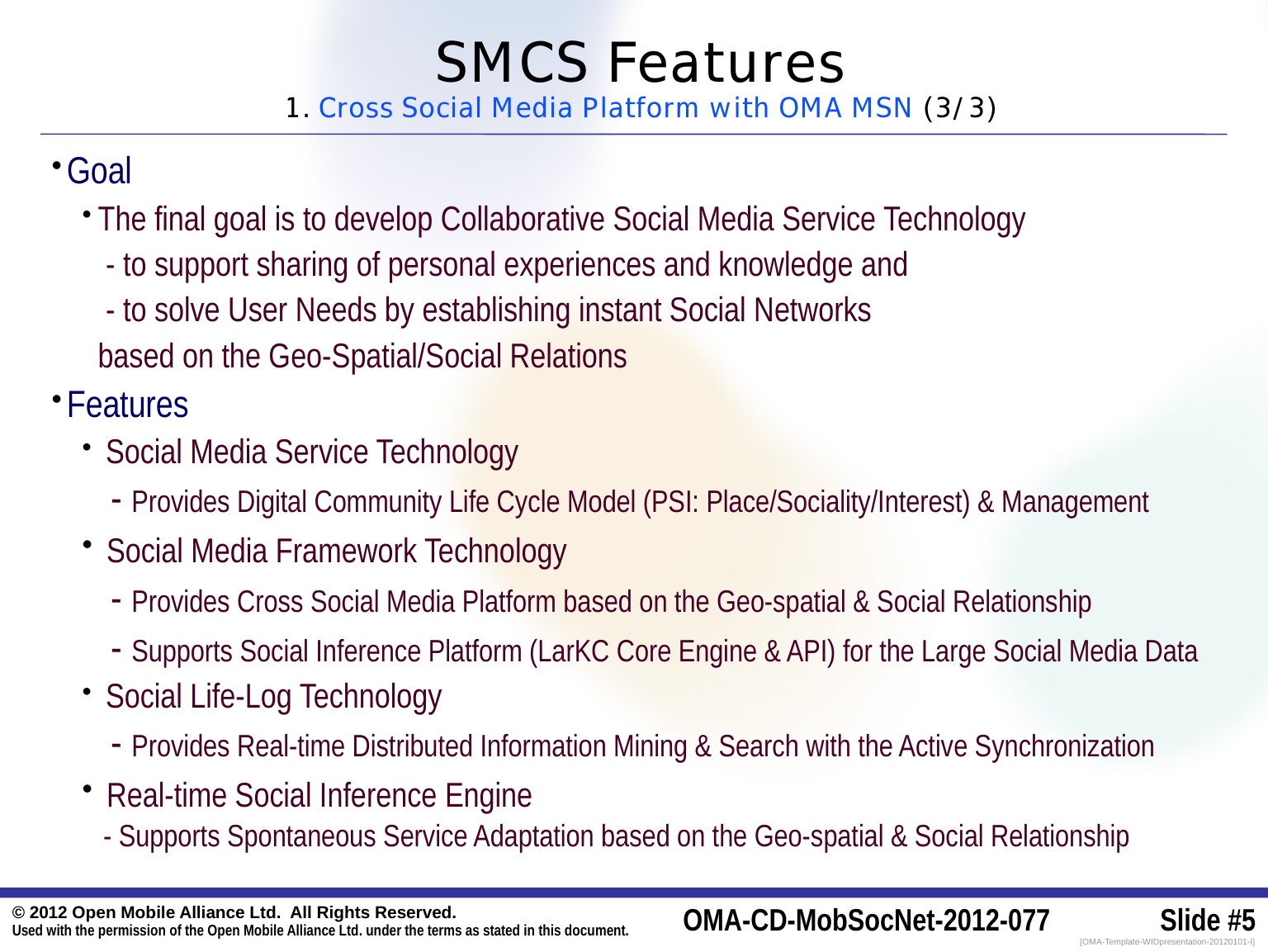

# SMCS Features 1. Cross Social Media Platform with OMA MSN (3/3)
Goal
The final goal is to develop Collaborative Social Media Service Technology
   - to support sharing of personal experiences and knowledge and
   - to solve User Needs by establishing instant Social Networks
  based on the Geo-Spatial/Social Relations
Features
 Social Media Service Technology
   - Provides Digital Community Life Cycle Model (PSI: Place/Sociality/Interest) & Management
 Social Media Framework Technology
   - Provides Cross Social Media Platform based on the Geo-spatial & Social Relationship
   - Supports Social Inference Platform (LarKC Core Engine & API) for the Large Social Media Data
 Social Life-Log Technology
   - Provides Real-time Distributed Information Mining & Search with the Active Synchronization
 Real-time Social Inference Engine
   - Supports Spontaneous Service Adaptation based on the Geo-spatial & Social Relationship